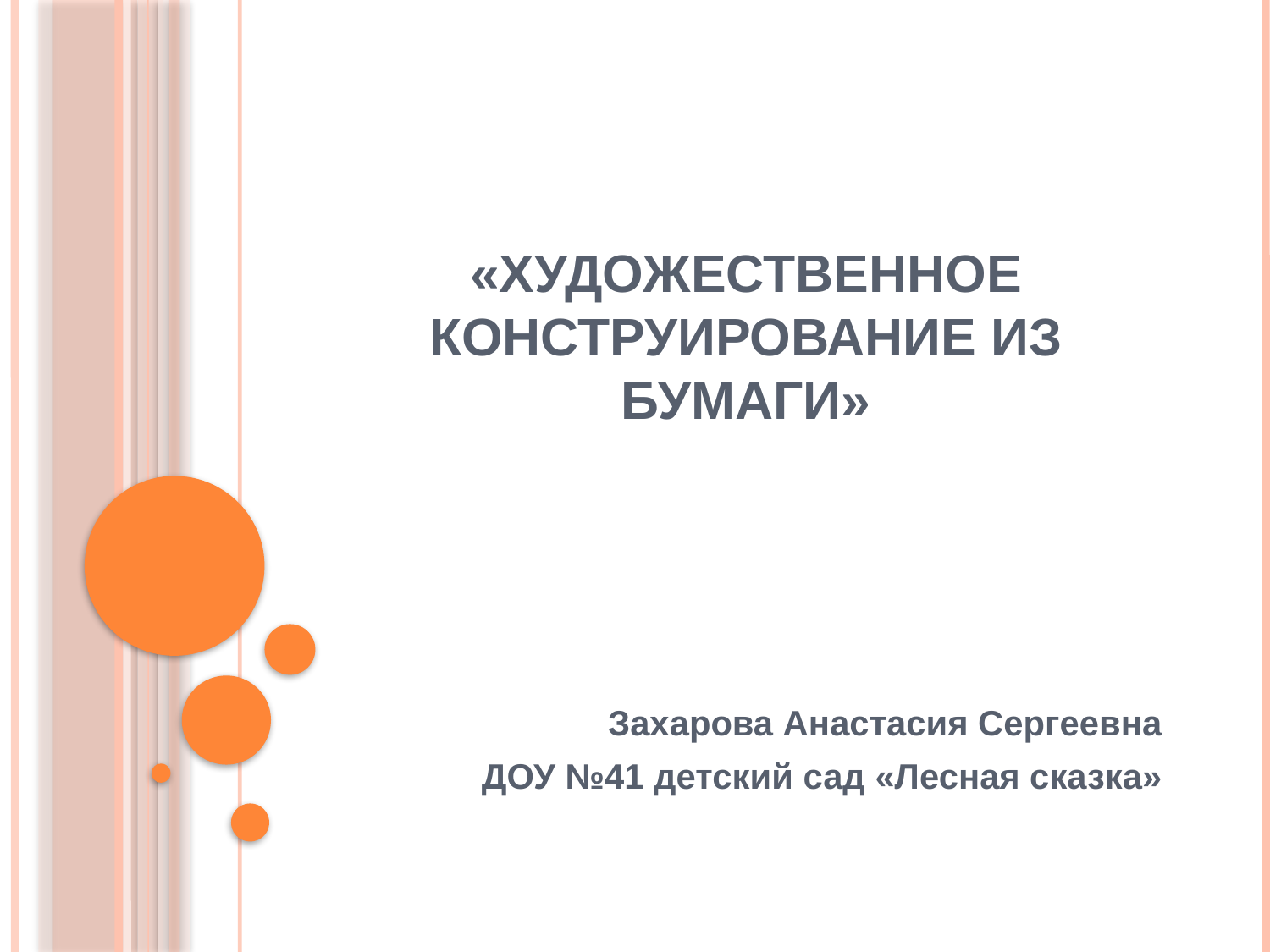

# «Художественное конструирование из бумаги»
Захарова Анастасия Сергеевна
ДОУ №41 детский сад «Лесная сказка»